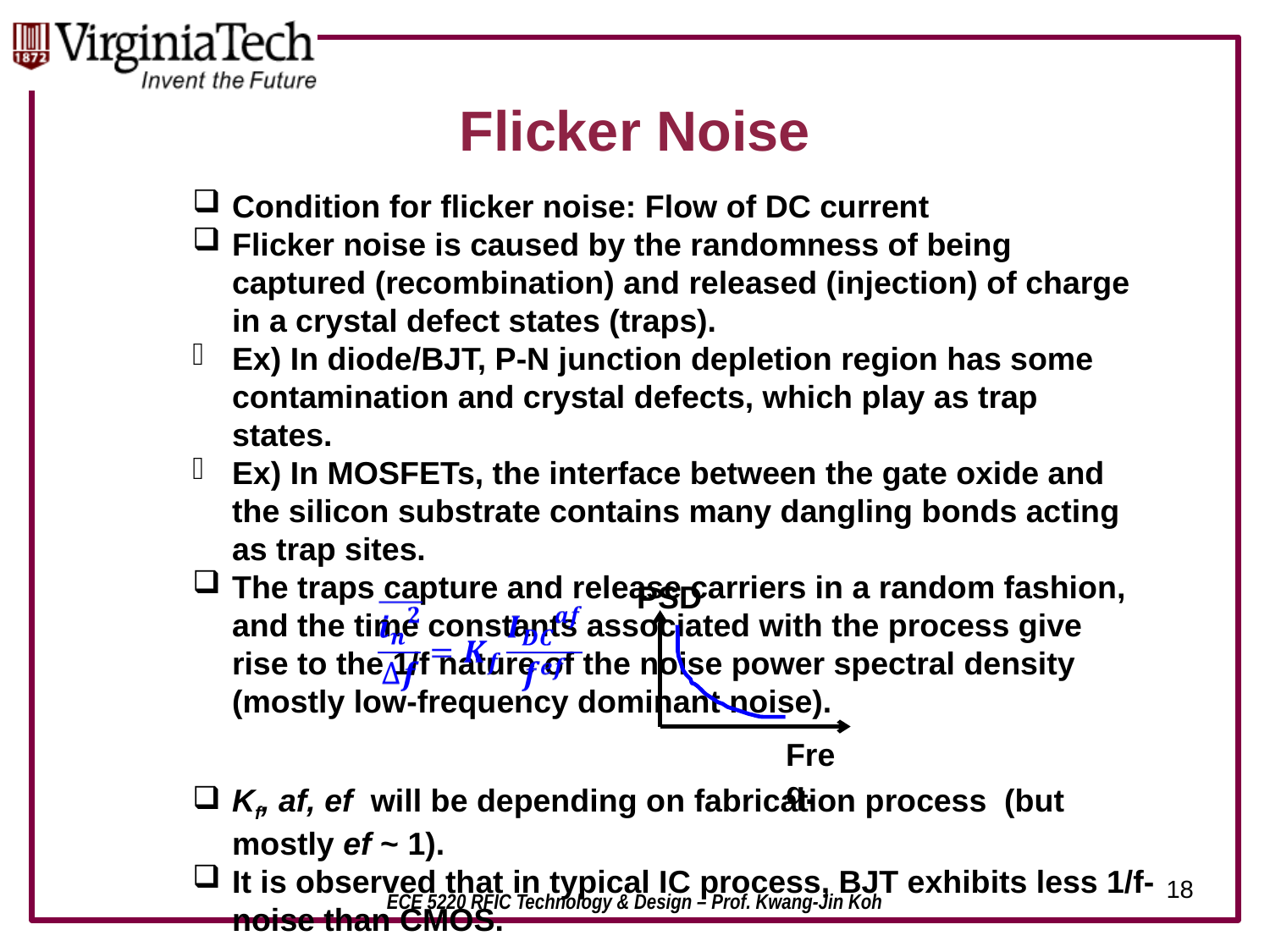

# Flicker Noise
Condition for flicker noise: Flow of DC current
Flicker noise is caused by the randomness of being captured (recombination) and released (injection) of charge in a crystal defect states (traps).
Ex) In diode/BJT, P-N junction depletion region has some contamination and crystal defects, which play as trap states.
Ex) In MOSFETs, the interface between the gate oxide and the silicon substrate contains many dangling bonds acting as trap sites.
The traps capture and release carriers in a random fashion, and the time constants associated with the process give rise to the 1/f nature of the noise power spectral density (mostly low-frequency dominant noise).
PSD

Freq.
Kf, af, ef  will be depending on fabrication process  (but mostly ef ~ 1).
It is observed that in typical IC process, BJT exhibits less 1/f-noise than CMOS.
18